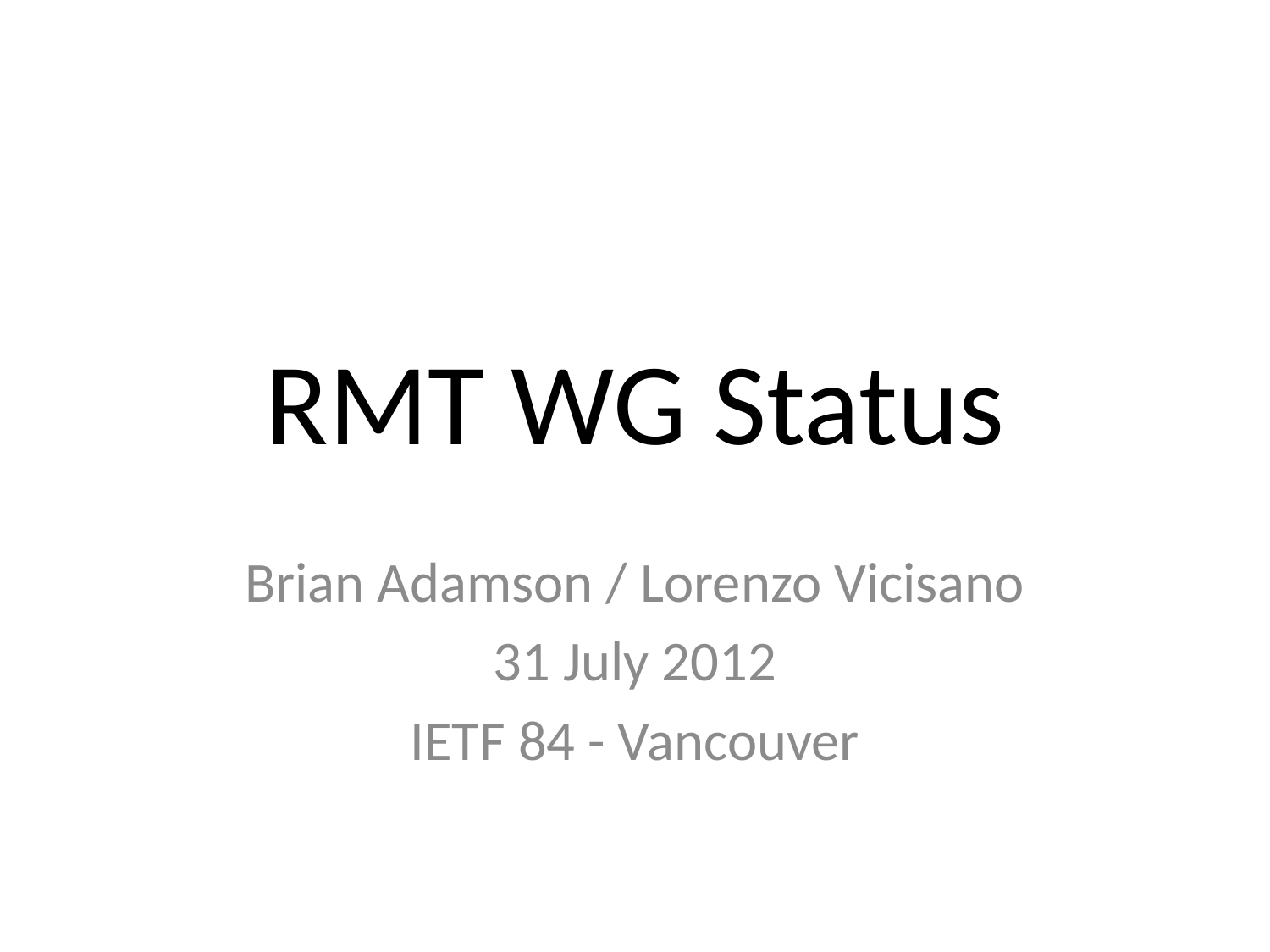

# RMT WG Status
Brian Adamson / Lorenzo Vicisano
31 July 2012
IETF 84 - Vancouver